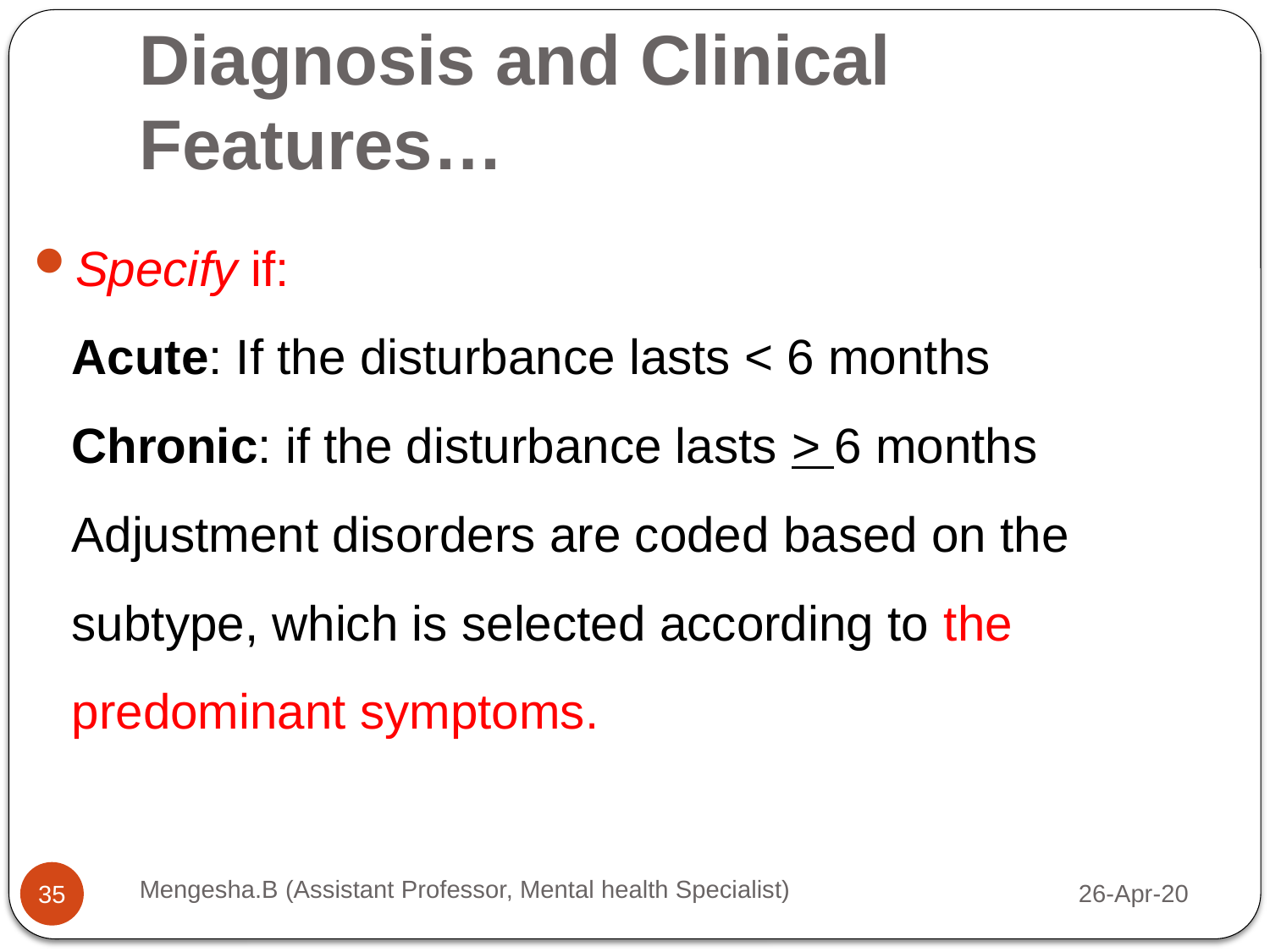

# Diagnosis and Clinical Features…
Specify if:
Acute: If the disturbance lasts < 6 months
Chronic: if the disturbance lasts > 6 months
Adjustment disorders are coded based on the subtype, which is selected according to the predominant symptoms.
Mengesha.B (Assistant Professor, Mental health Specialist)
26-Apr-20
35